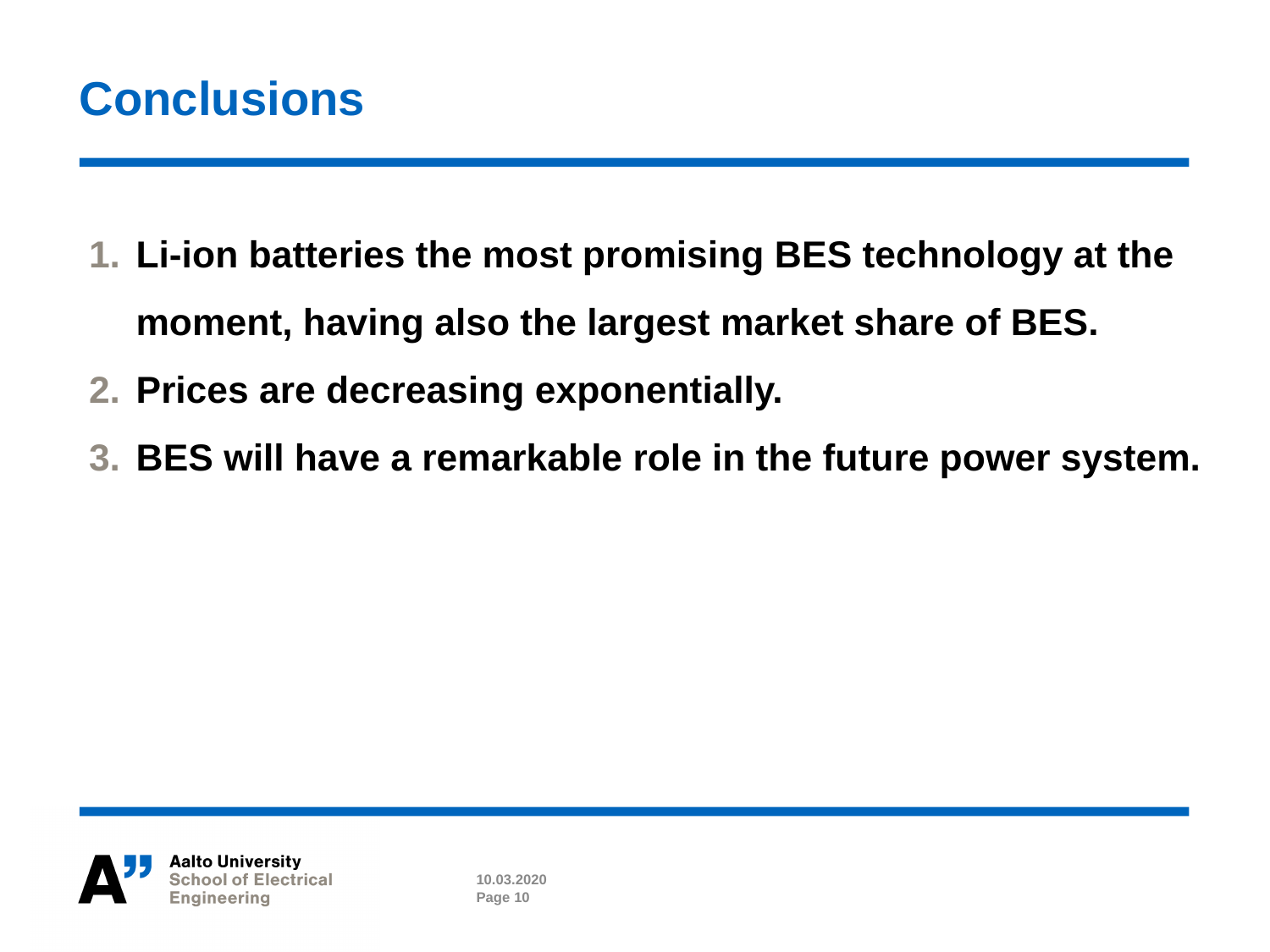

# Conclusions
Li-ion batteries the most promising BES technology at the moment, having also the largest market share of BES.
Prices are decreasing exponentially.
BES will have a remarkable role in the future power system.

10.03.2020
Page 10